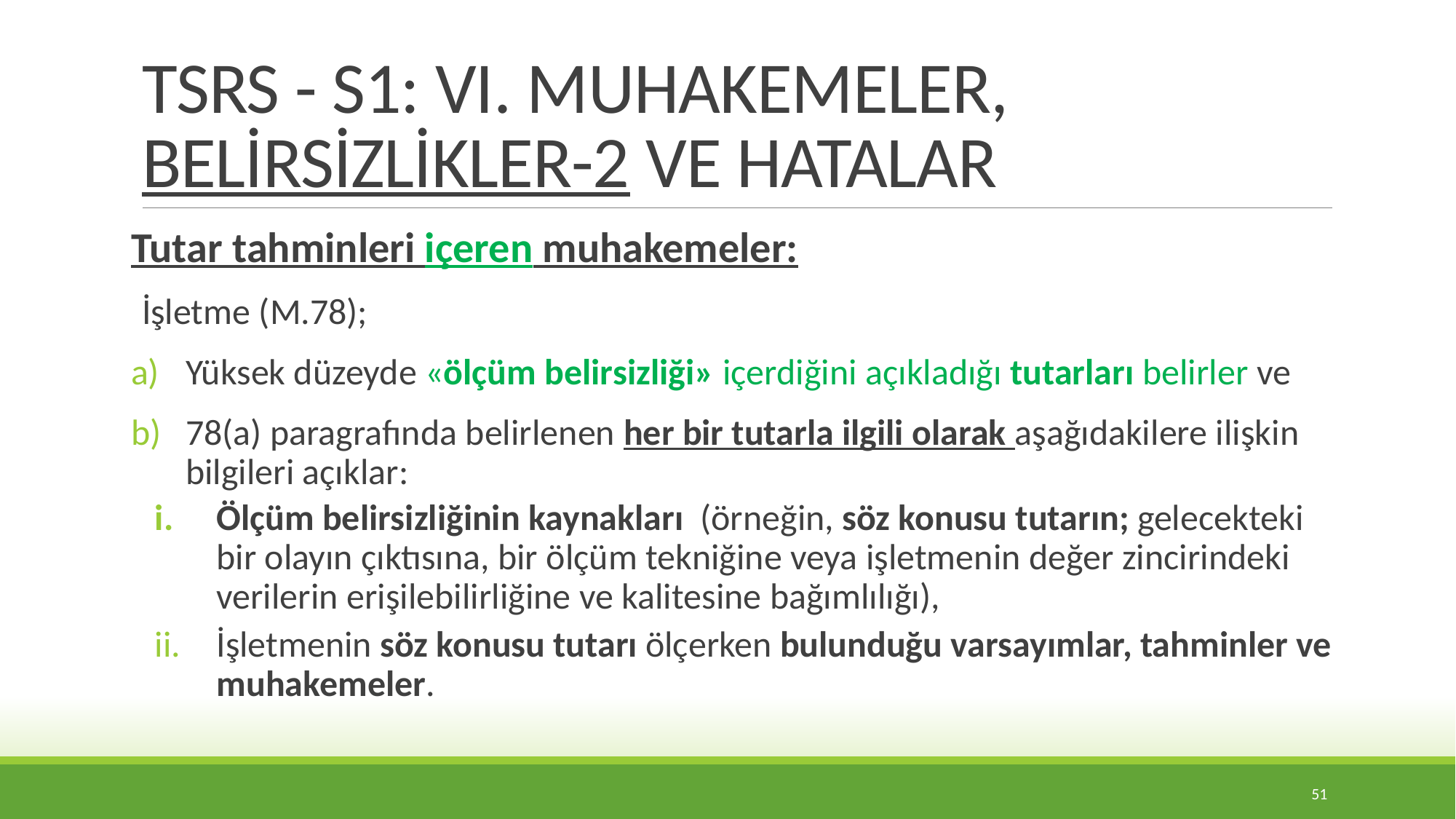

# TSRS - S1: VI. MUHAKEMELER, BELİRSİZLİKLER-2 VE HATALAR
Tutar tahminleri içeren muhakemeler:
İşletme (M.78);
Yüksek düzeyde «ölçüm belirsizliği» içerdiğini açıkladığı tutarları belirler ve
78(a) paragrafında belirlenen her bir tutarla ilgili olarak aşağıdakilere ilişkin bilgileri açıklar:
Ölçüm belirsizliğinin kaynakları  (örneğin, söz konusu tutarın; gelecekteki bir olayın çıktısına, bir ölçüm tekniğine veya işletmenin değer zincirindeki verilerin erişilebilirliğine ve kalitesine bağımlılığı),
İşletmenin söz konusu tutarı ölçerken bulunduğu varsayımlar, tahminler ve muhakemeler.
51